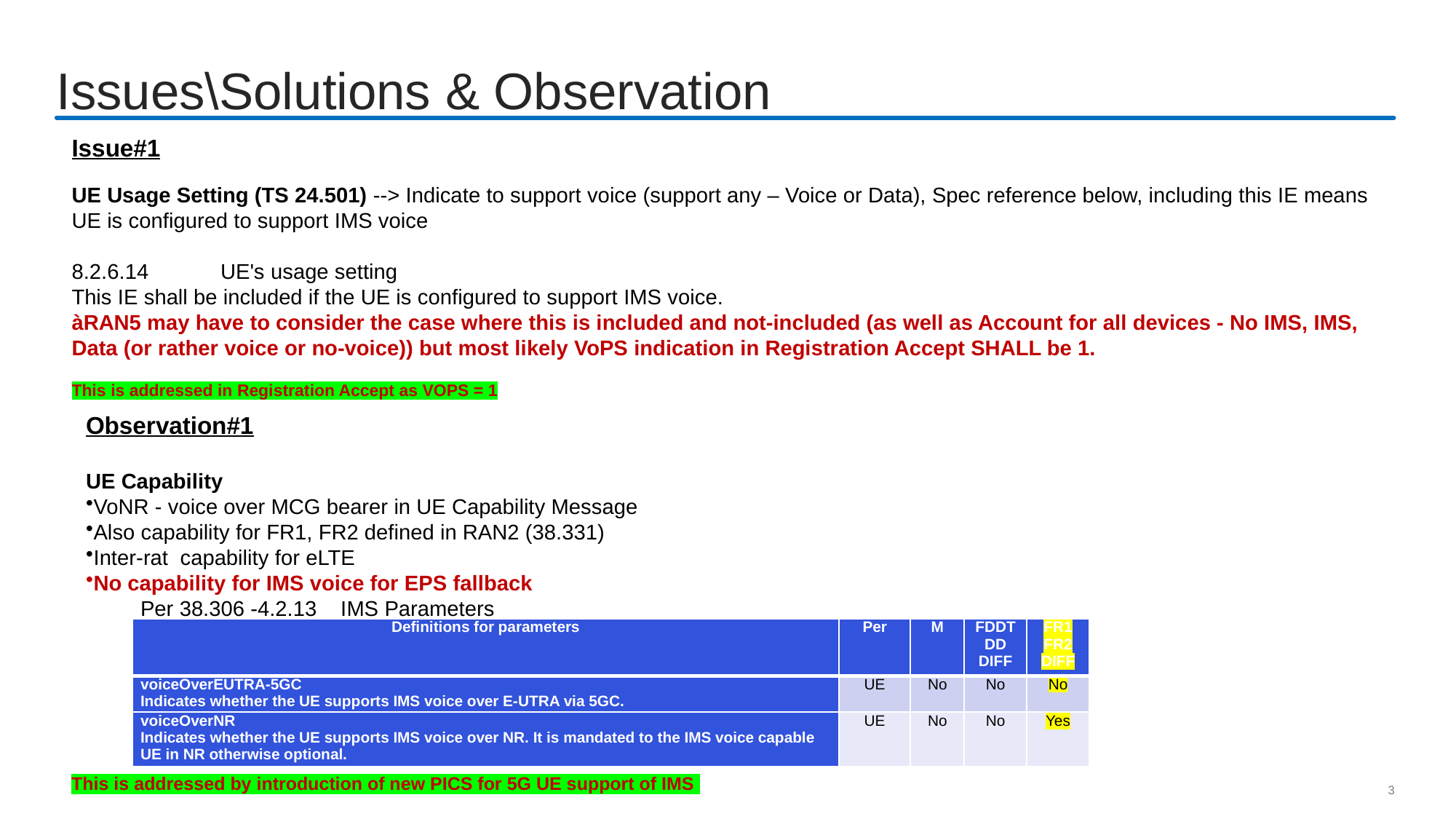

# Issues\Solutions & Observation

Issue#1

UE Usage Setting (TS 24.501) --> Indicate to support voice (support any – Voice or Data), Spec reference below, including this IE means UE is configured to support IMS voice

8.2.6.14            UE's usage setting
This IE shall be included if the UE is configured to support IMS voice.
àRAN5 may have to consider the case where this is included and not-included (as well as Account for all devices - No IMS, IMS, Data (or rather voice or no-voice)) but most likely VoPS indication in Registration Accept SHALL be 1.

This is addressed in Registration Accept as VOPS = 1

Observation#1

UE Capability
VoNR - voice over MCG bearer in UE Capability Message
Also capability for FR1, FR2 defined in RAN2 (38.331)
Inter-rat  capability for eLTE
No capability for IMS voice for EPS fallback
Per 38.306 -4.2.13    IMS Parameters

| Definitions for parameters | Per | M | FDDTDD DIFF | FR1 FR2 DIFF |
| --- | --- | --- | --- | --- |
| voiceOverEUTRA-5GC Indicates whether the UE supports IMS voice over E-UTRA via 5GC. | UE | No | No | No |
| voiceOverNR Indicates whether the UE supports IMS voice over NR. It is mandated to the IMS voice capable UE in NR otherwise optional. | UE | No | No | Yes |
This is addressed by introduction of new PICS for 5G UE support of IMS